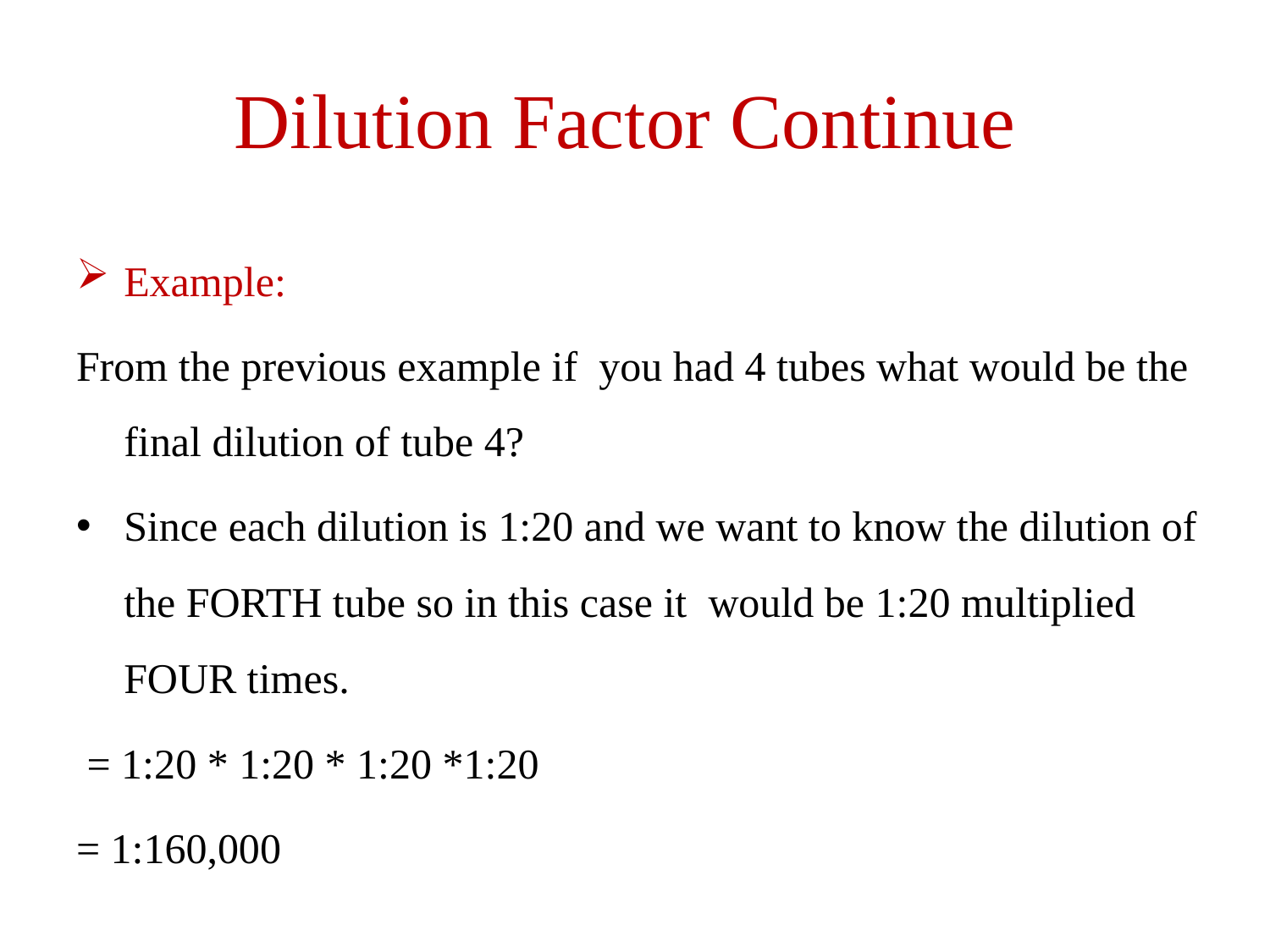

# Dilution Factor Continue
Example:
From the previous example if  you had 4 tubes what would be the final dilution of tube 4?
Since each dilution is 1:20 and we want to know the dilution of the FORTH tube so in this case it  would be 1:20 multiplied  FOUR times.
 = 1:20 * 1:20 * 1:20 *1:20
= 1:160,000